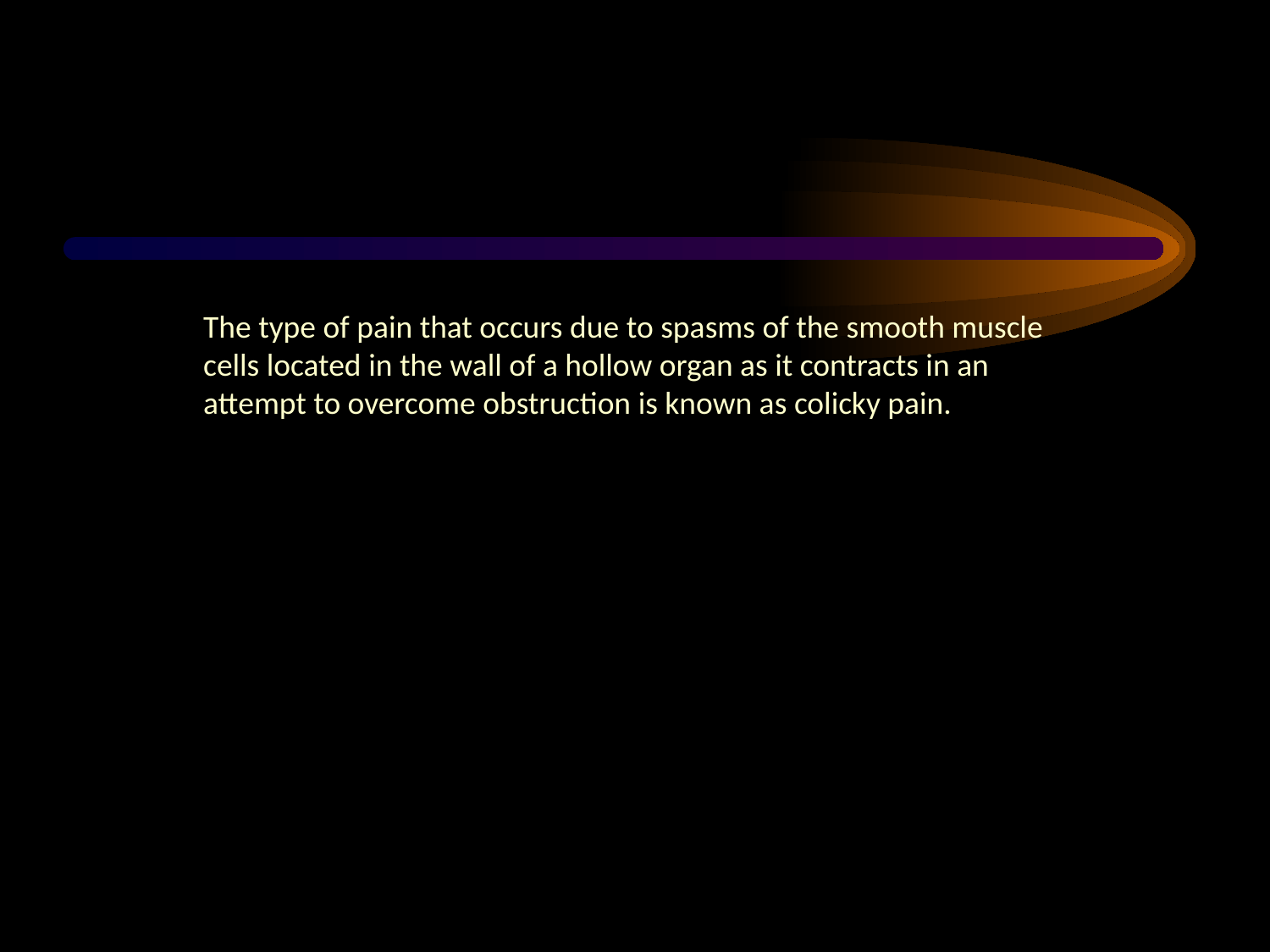

#
The type of pain that occurs due to spasms of the smooth muscle cells located in the wall of a hollow organ as it contracts in an attempt to overcome obstruction is known as colicky pain.